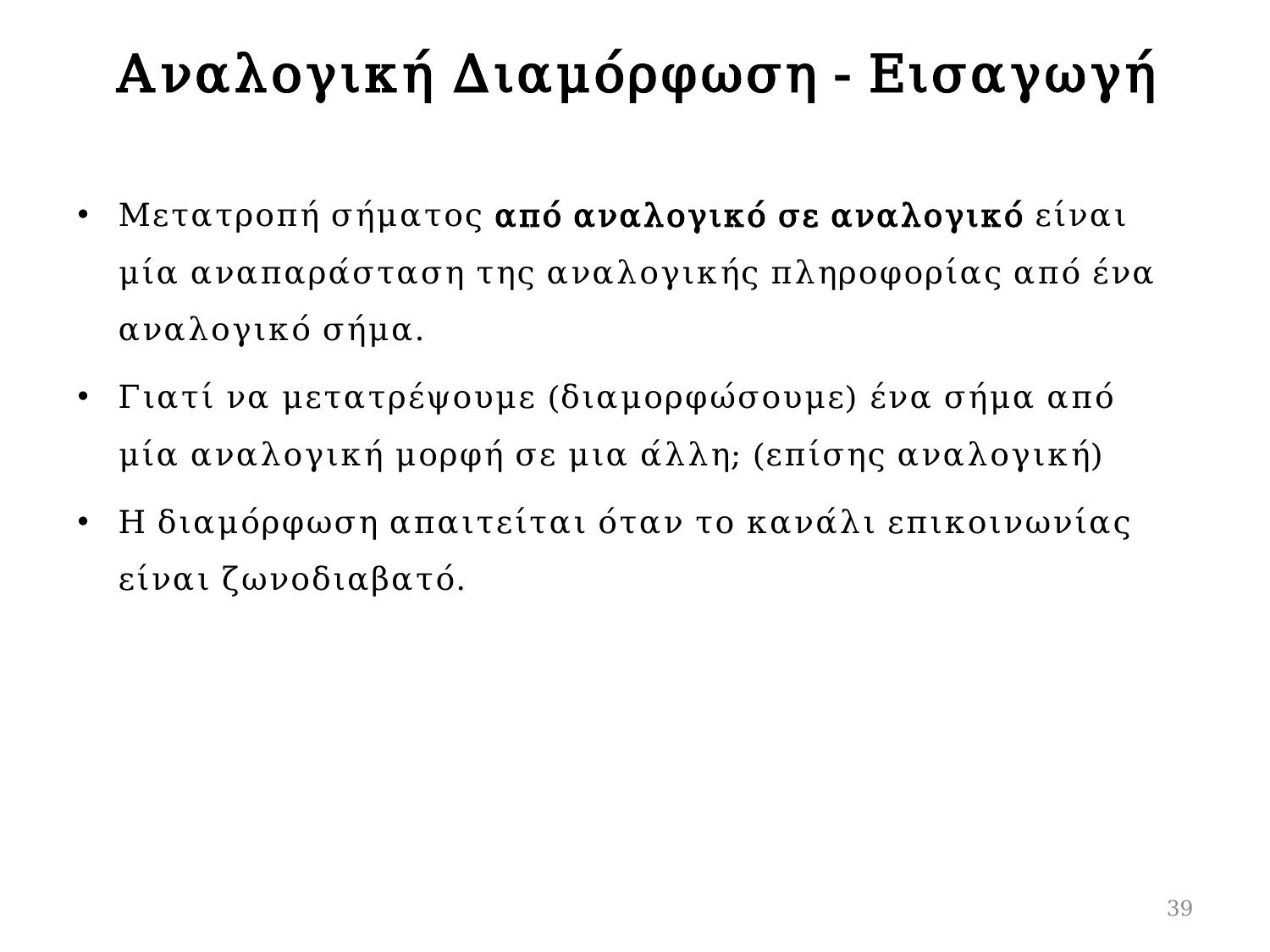

Αναλογική Διαμόρφωση - Εισαγωγή
Μετατροπή σήματος από αναλογικό σε αναλογικό είναι μία αναπαράσταση της αναλογικής πληροφορίας από ένα αναλογικό σήμα.
Γιατί να μετατρέψουμε (διαμορφώσουμε) ένα σήμα από μία αναλογική μορφή σε μια άλλη; (επίσης αναλογική)
Η διαμόρφωση απαιτείται όταν το κανάλι επικοινωνίας είναι ζωνοδιαβατό.
39